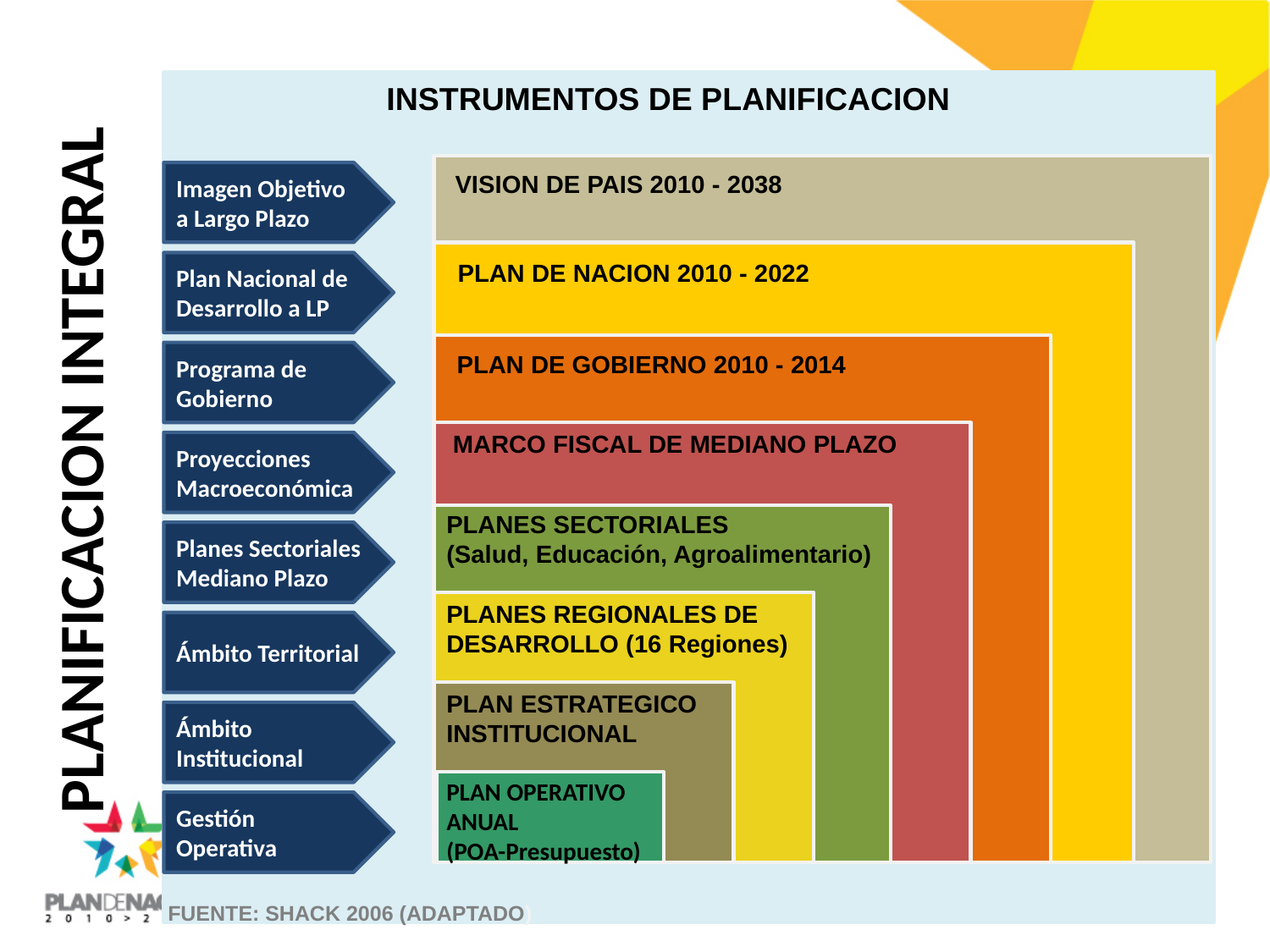

INSTRUMENTOS DE PLANIFICACION

Imagen Objetivo a Largo Plazo
VISION DE PAIS 2010 - 2038

PLAN DE NACION 2010 - 2022
Plan Nacional de Desarrollo a LP

Programa de Gobierno
PLAN DE GOBIERNO 2010 - 2014

MARCO FISCAL DE MEDIANO PLAZO
PLANIFICACION INTEGRAL
Proyecciones Macroeconómica
PLANES SECTORIALES
(Salud, Educación, Agroalimentario)

Planes Sectoriales Mediano Plazo

PLANES REGIONALES DE DESARROLLO (16 Regiones)
Ámbito Territorial

PLAN ESTRATEGICO INSTITUCIONAL
Ámbito Institucional
PLAN OPERATIVO ANUAL
(POA-Presupuesto)

Gestión Operativa
FUENTE: SHACK 2006 (ADAPTADO)
6